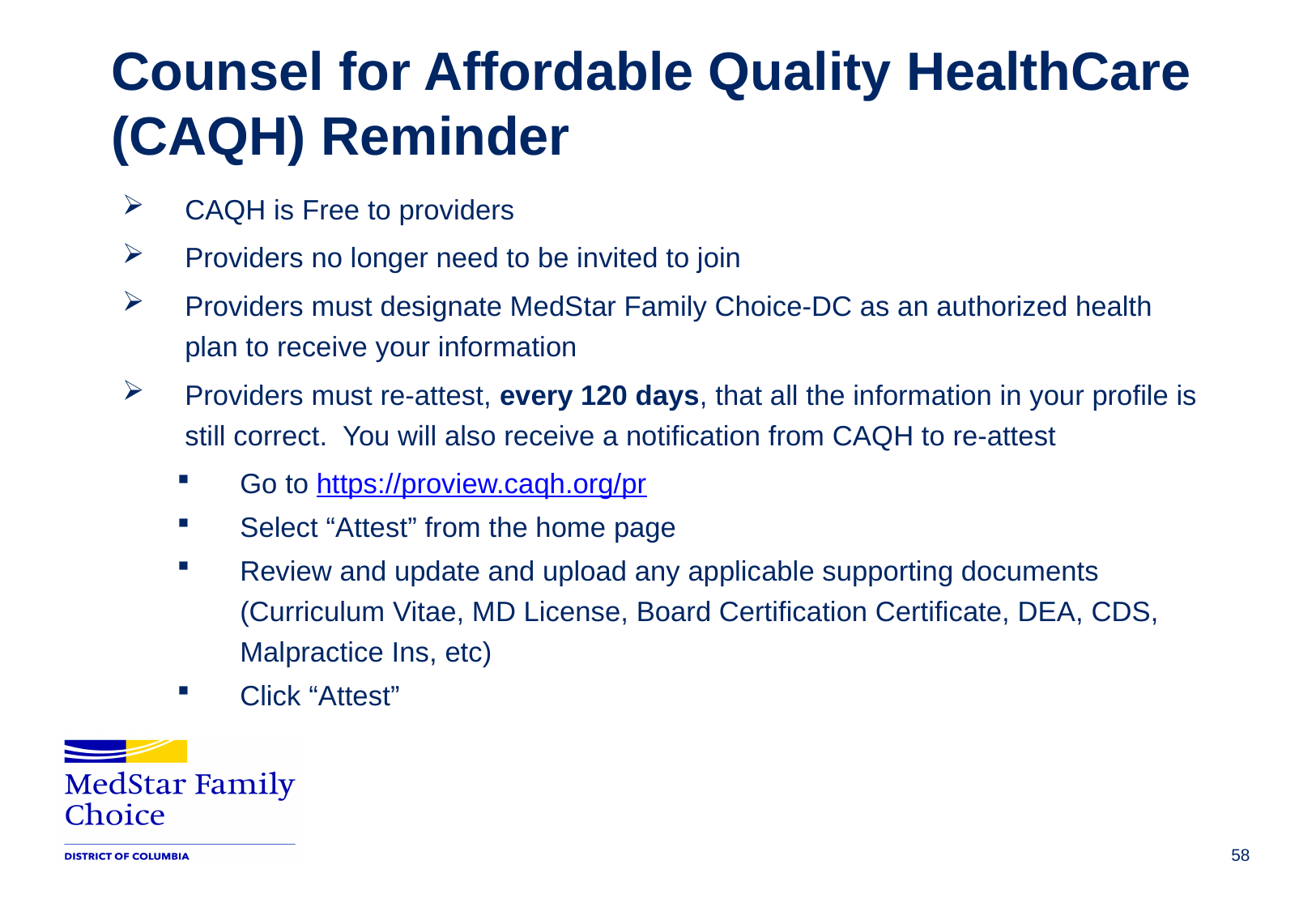

# Counsel for Affordable Quality HealthCare (CAQH) Reminder
CAQH is Free to providers
Providers no longer need to be invited to join
Providers must designate MedStar Family Choice-DC as an authorized health plan to receive your information
Providers must re-attest, every 120 days, that all the information in your profile is still correct.  You will also receive a notification from CAQH to re-attest
Go to https://proview.caqh.org/pr
Select “Attest” from the home page
Review and update and upload any applicable supporting documents (Curriculum Vitae, MD License, Board Certification Certificate, DEA, CDS, Malpractice Ins, etc)
Click “Attest”